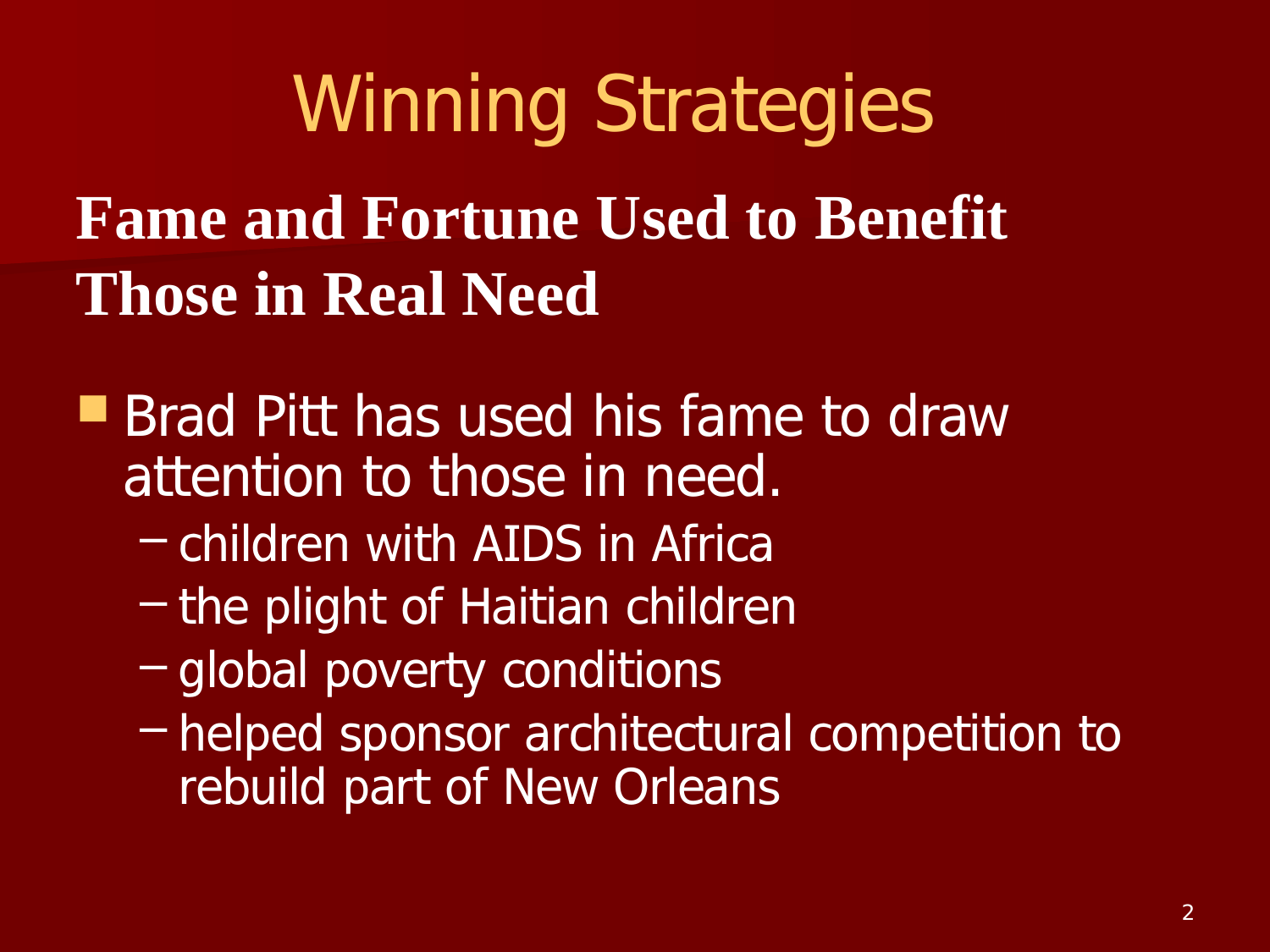

# Winning Strategies
Fame and Fortune Used to Benefit
Those in Real Need
Brad Pitt has used his fame to draw attention to those in need.
children with AIDS in Africa
the plight of Haitian children
global poverty conditions
helped sponsor architectural competition to rebuild part of New Orleans
2